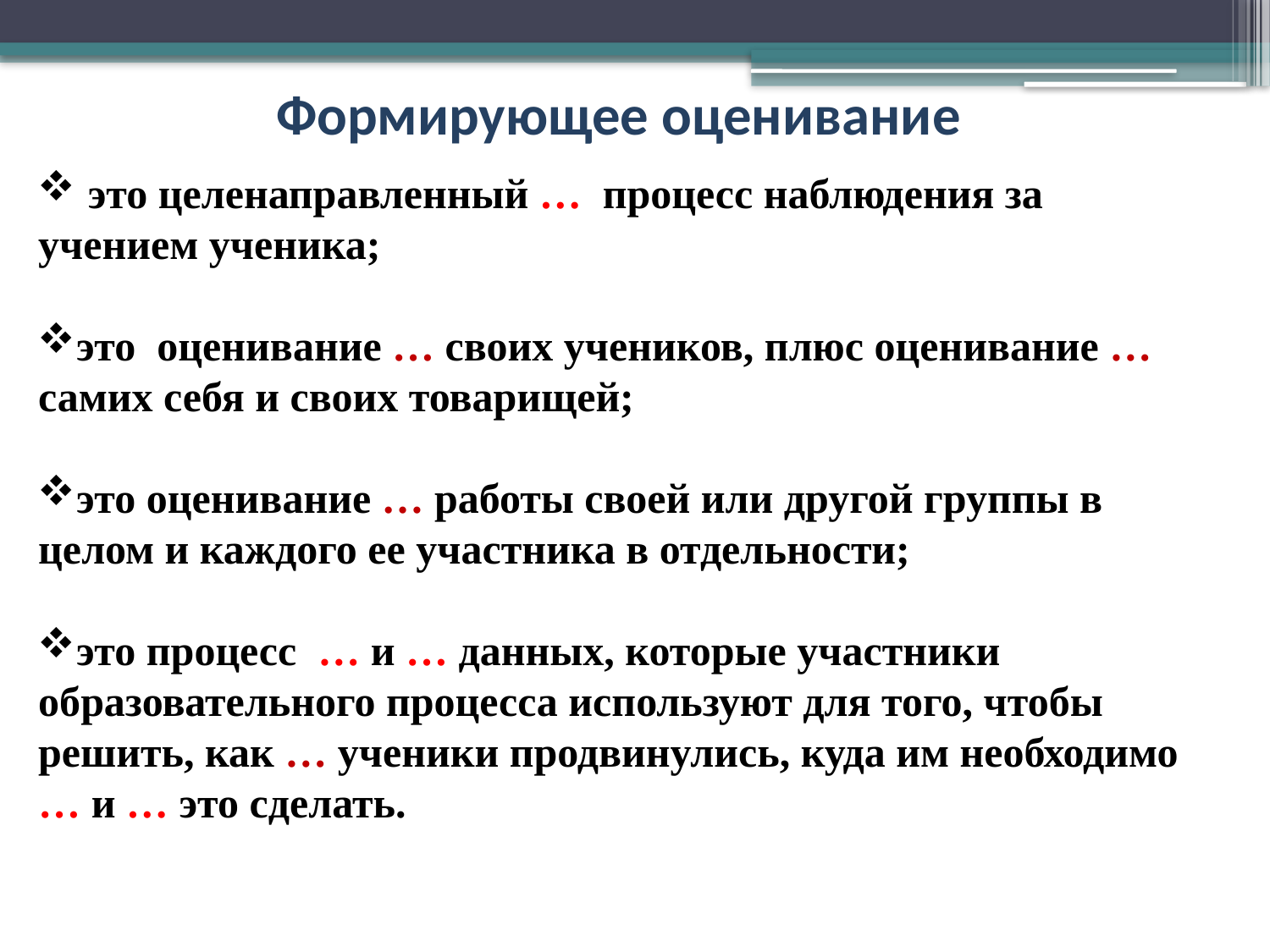

Формирующее оценивание
 это целенаправленный …  процесс наблюдения за учением ученика;

это  оценивание … своих учеников, плюс оценивание … самих себя и своих товарищей;

это оценивание … работы своей или другой группы в целом и каждого ее участника в отдельности;

это процесс  … и … данных, которые участники образовательного процесса используют для того, чтобы решить, как … ученики продвинулись, куда им необходимо … и … это сделать.